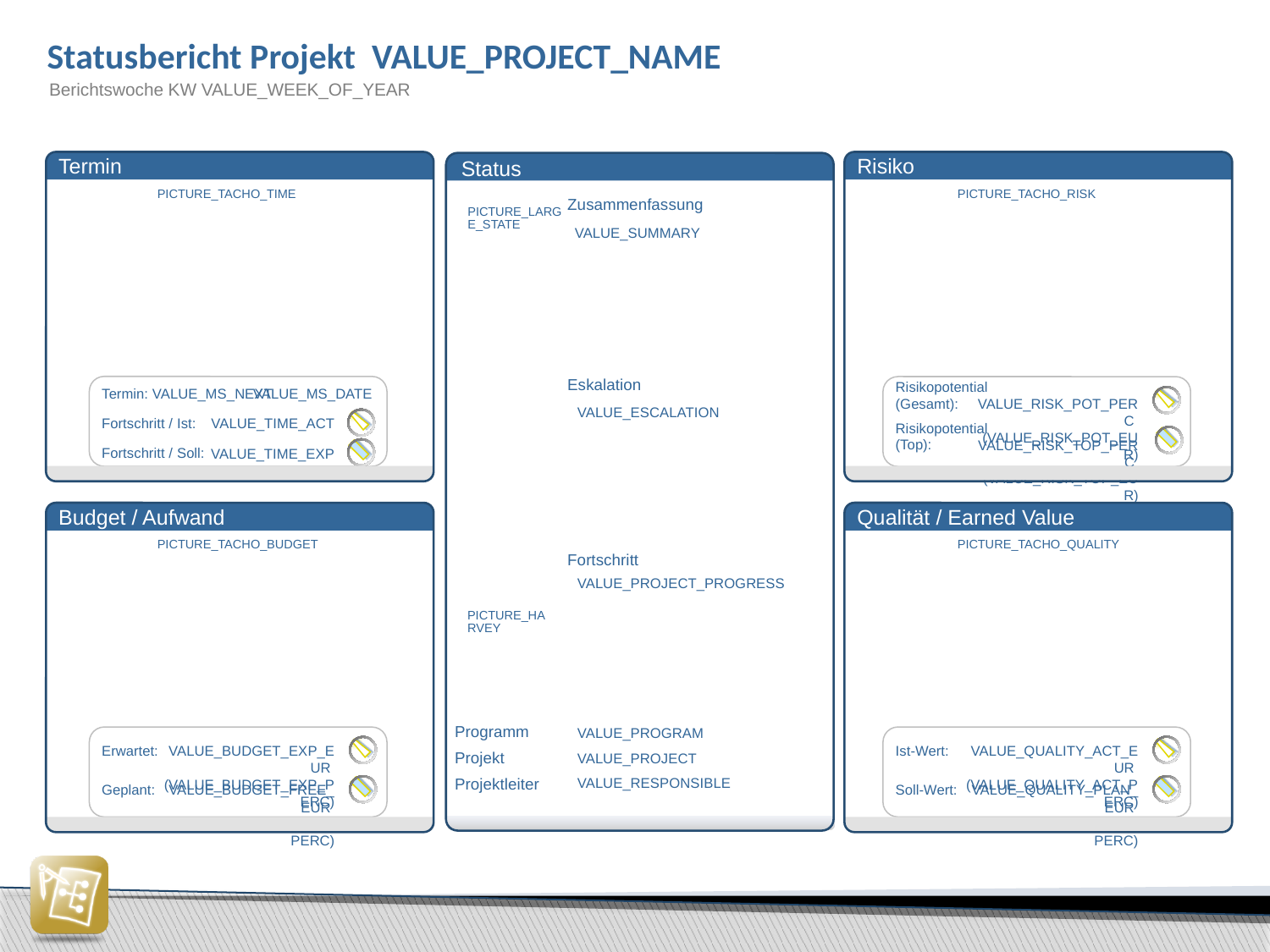

Statusbericht Projekt  VALUE_PROJECT_NAME
 Berichtswoche KW VALUE_WEEK_OF_YEAR

Termin

Risiko

Status

PICTURE_TACHO_TIME
Zusammenfassung
PICTURE_TACHO_RISK
PICTURE_LARGE_STATE
VALUE_SUMMARY
Eskalation
Risikopotential
(Gesamt):

Termin: VALUE_MS_NEXT
VALUE_MS_DATE

VALUE_RISK_POT_PERC  (VALUE_RISK_POT_EUR)
VALUE_ESCALATION
Fortschritt / Ist:
VALUE_TIME_ACT

Risikopotential
(Top):

VALUE_RISK_TOP_PERC  (VALUE_RISK_TOP_EUR)
Fortschritt / Soll:

VALUE_TIME_EXP

Budget / Aufwand

Qualität / Earned Value

PICTURE_TACHO_BUDGET
PICTURE_TACHO_QUALITY
Fortschritt
VALUE_PROJECT_PROGRESS
PICTURE_HARVEY
VALUE_PROGRAM
Programm

Erwartet:
VALUE_BUDGET_EXP_EUR  (VALUE_BUDGET_EXP_PERC)
Ist-Wert:
VALUE_QUALITY_ACT_EUR  (VALUE_QUALITY_ACT_PERC)

VALUE_PROJECT
Projekt
VALUE_RESPONSIBLE
Projektleiter
Geplant:
VALUE_BUDGET_FREE_EUR  (VALUE_BUDGET_FREE_PERC)

Soll-Wert:
VALUE_QUALITY_PLAN_EUR  (VALUE_QUALITY_PLAN_PERC)